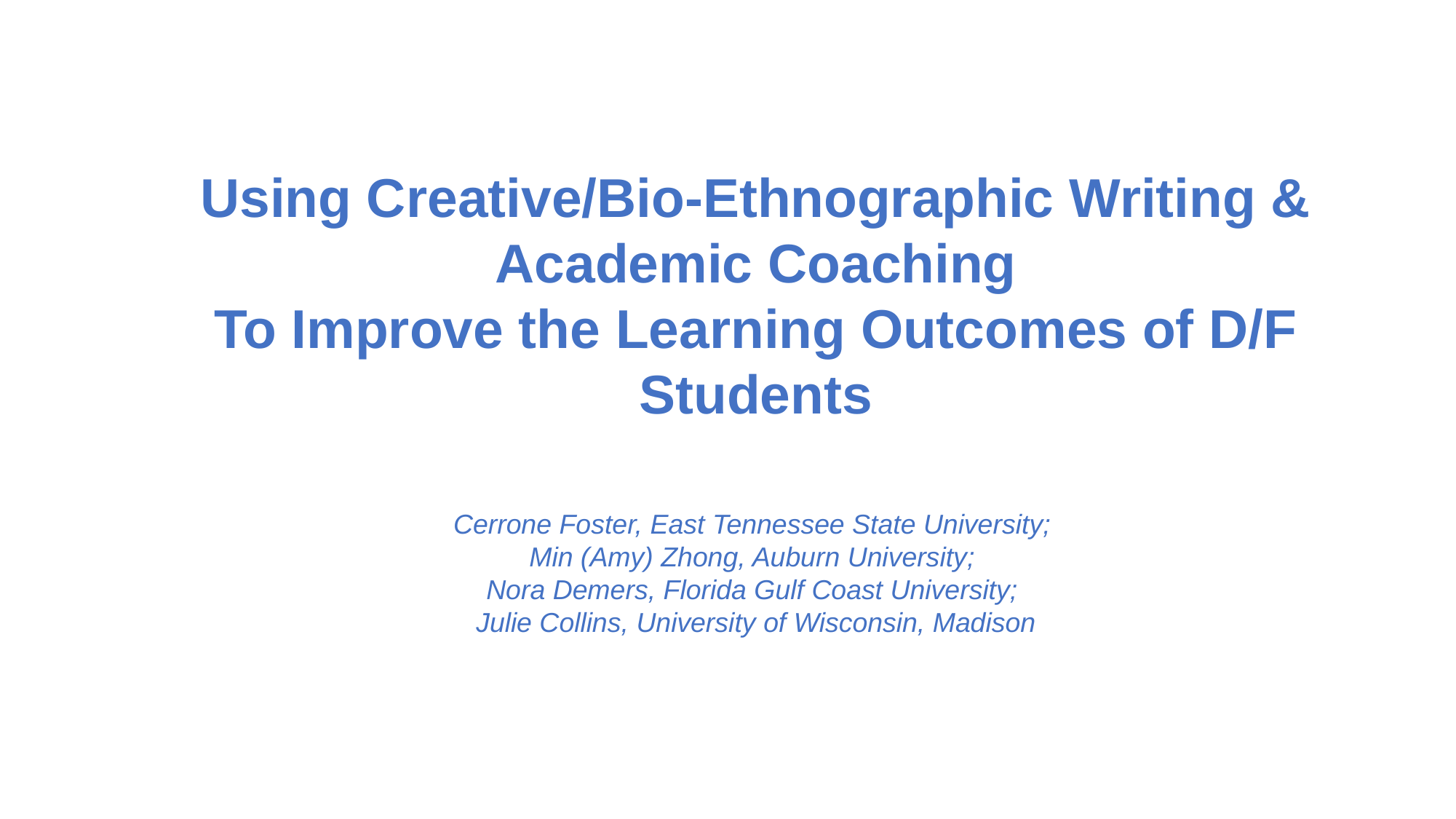

Using Creative/Bio-Ethnographic Writing & Academic Coaching
To Improve the Learning Outcomes of D/F Students

Cerrone Foster, East Tennessee State University;
Min (Amy) Zhong, Auburn University;
Nora Demers, Florida Gulf Coast University;
Julie Collins, University of Wisconsin, Madison